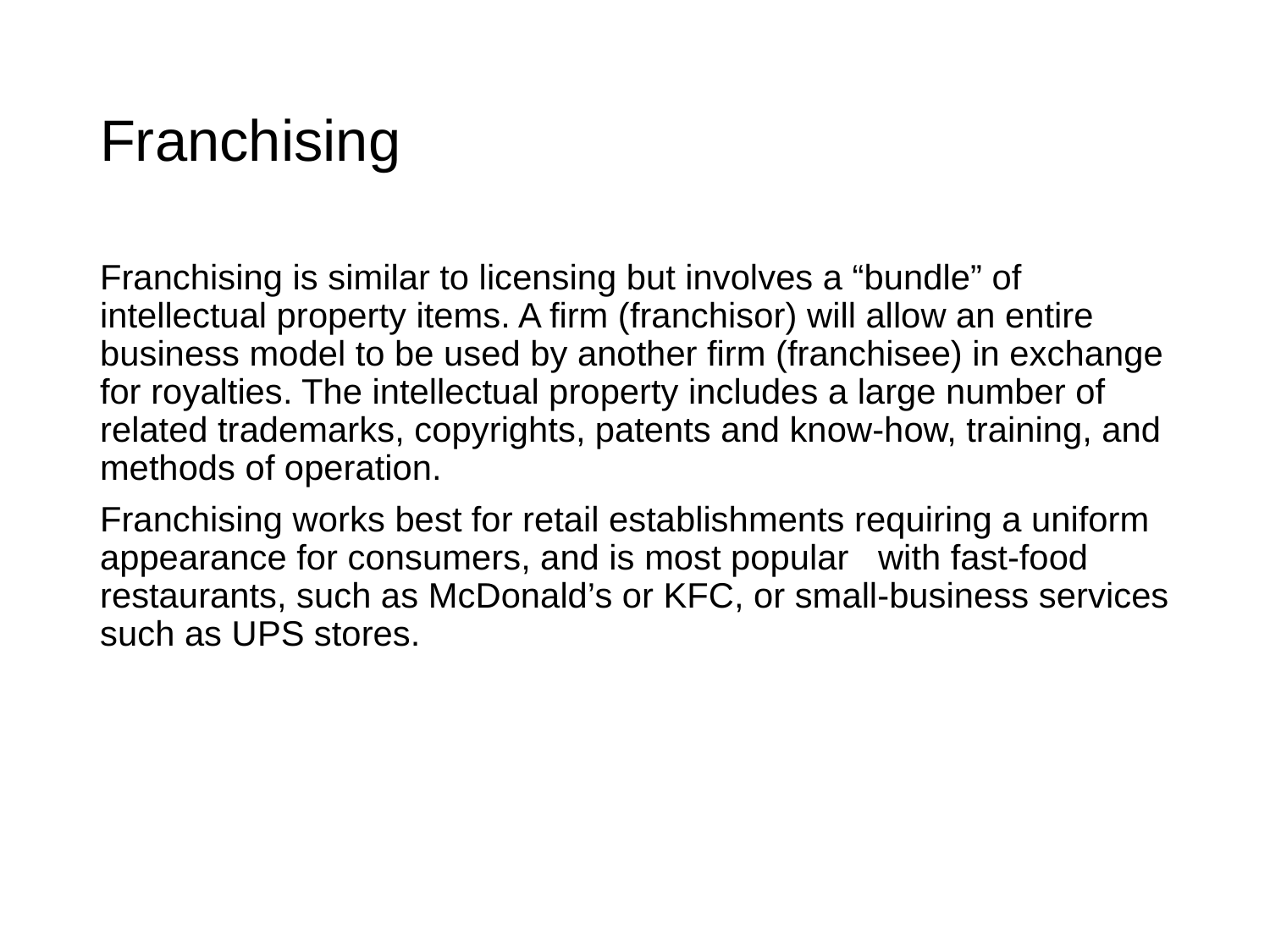

# Franchising
Franchising is similar to licensing but involves a “bundle” of intellectual property items. A firm (franchisor) will allow an entire business model to be used by another firm (franchisee) in exchange for royalties. The intellectual property includes a large number of related trademarks, copyrights, patents and know-how, training, and methods of operation.
Franchising works best for retail establishments requiring a uniform appearance for consumers, and is most popular   with fast-food restaurants, such as McDonald’s or KFC, or small-business services such as UPS stores.